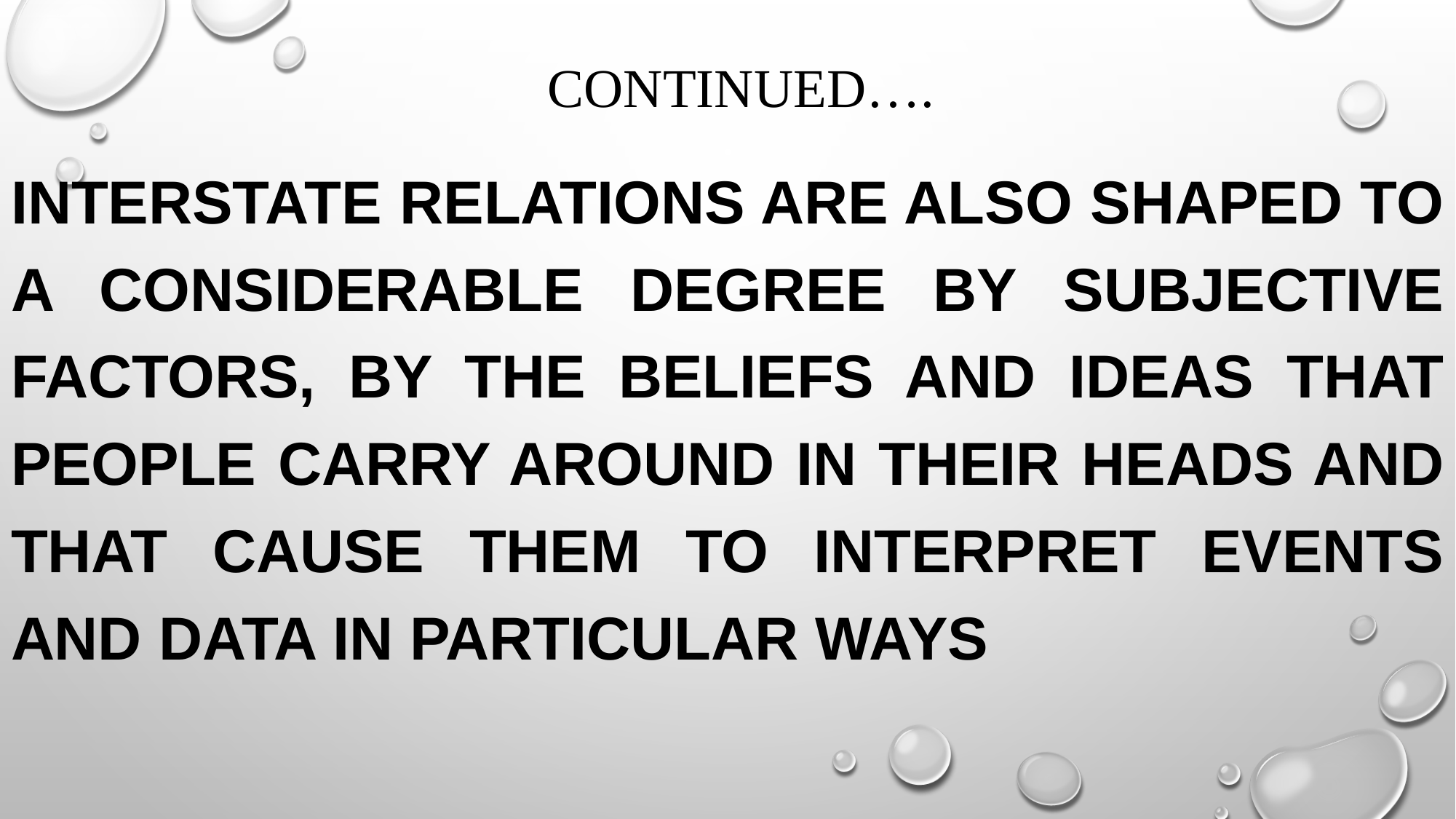

# continued….
Interstate relations are also shaped to a considerable degree by subjective factors, by the beliefs and ideas that people carry around in their heads and that cause them to interpret events and data in particular ways